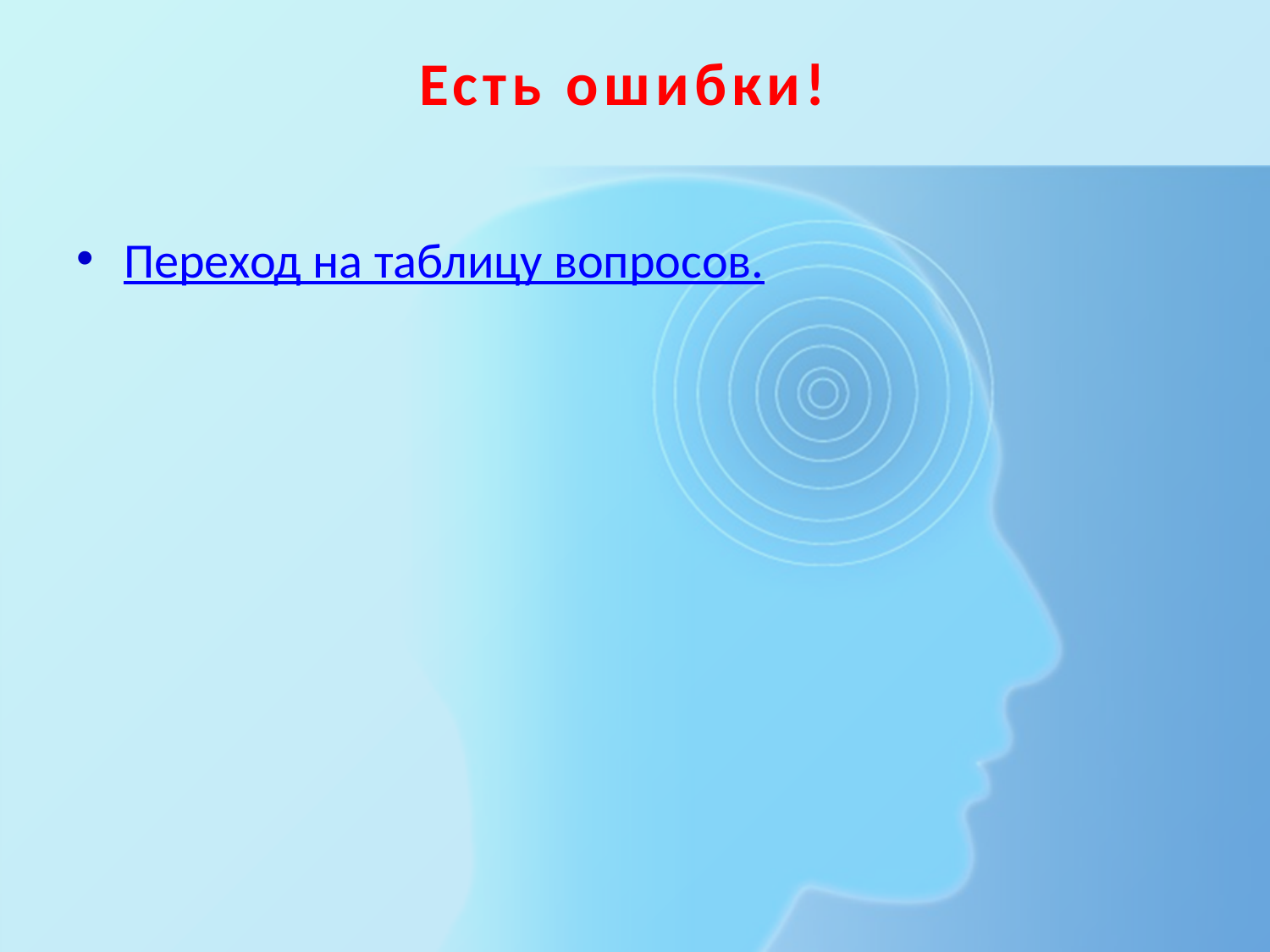

# Есть ошибки!
Переход на таблицу вопросов.